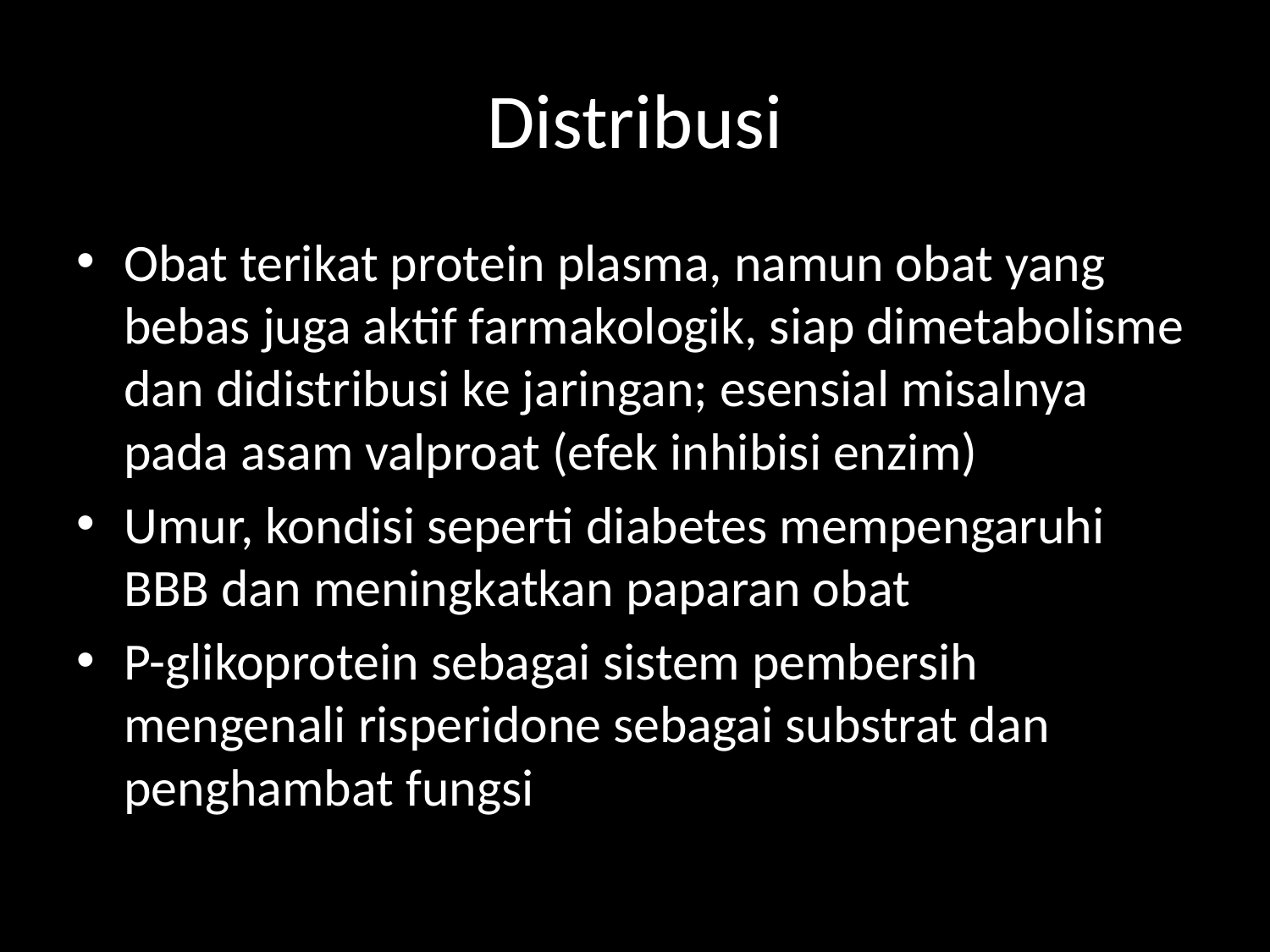

# Distribusi
Obat terikat protein plasma, namun obat yang bebas juga aktif farmakologik, siap dimetabolisme dan didistribusi ke jaringan; esensial misalnya pada asam valproat (efek inhibisi enzim)
Umur, kondisi seperti diabetes mempengaruhi BBB dan meningkatkan paparan obat
P-glikoprotein sebagai sistem pembersih mengenali risperidone sebagai substrat dan penghambat fungsi